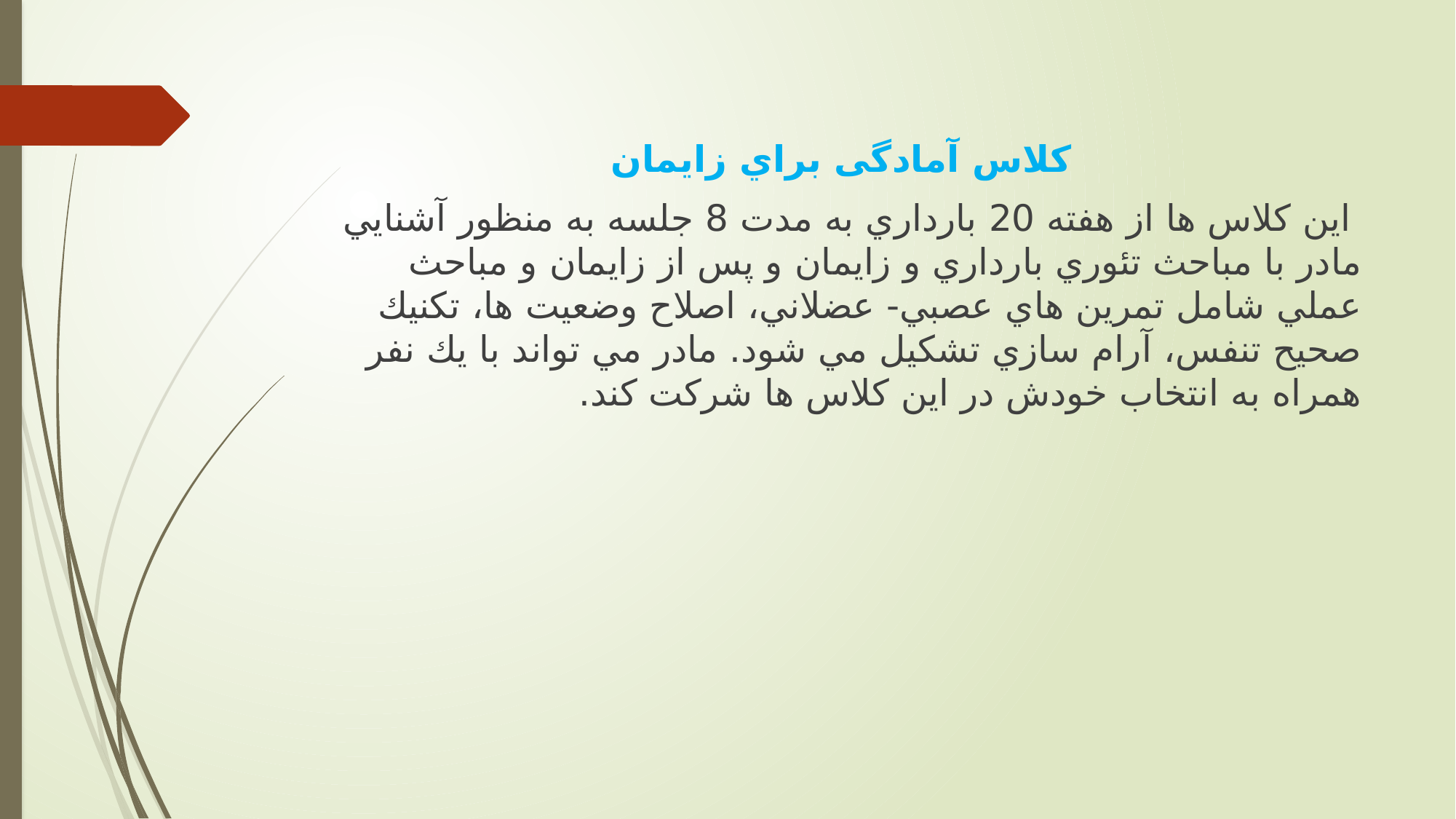

كلاس آمادگی براي زايمان
 اين کلاس ها از هفته 20 بارداري به مدت 8 جلسه به منظور آشنايي مادر با مباحث تئوري بارداري و زايمان و پس از زايمان و مباحث عملي شامل تمرين هاي عصبي- عضلاني، اصلاح وضعیت ها، تکنیك صحیح تنفس، آرام سازي تشکیل مي شود. مادر مي تواند با يك نفر همراه به انتخاب خودش در اين کلاس ها شرکت کند.